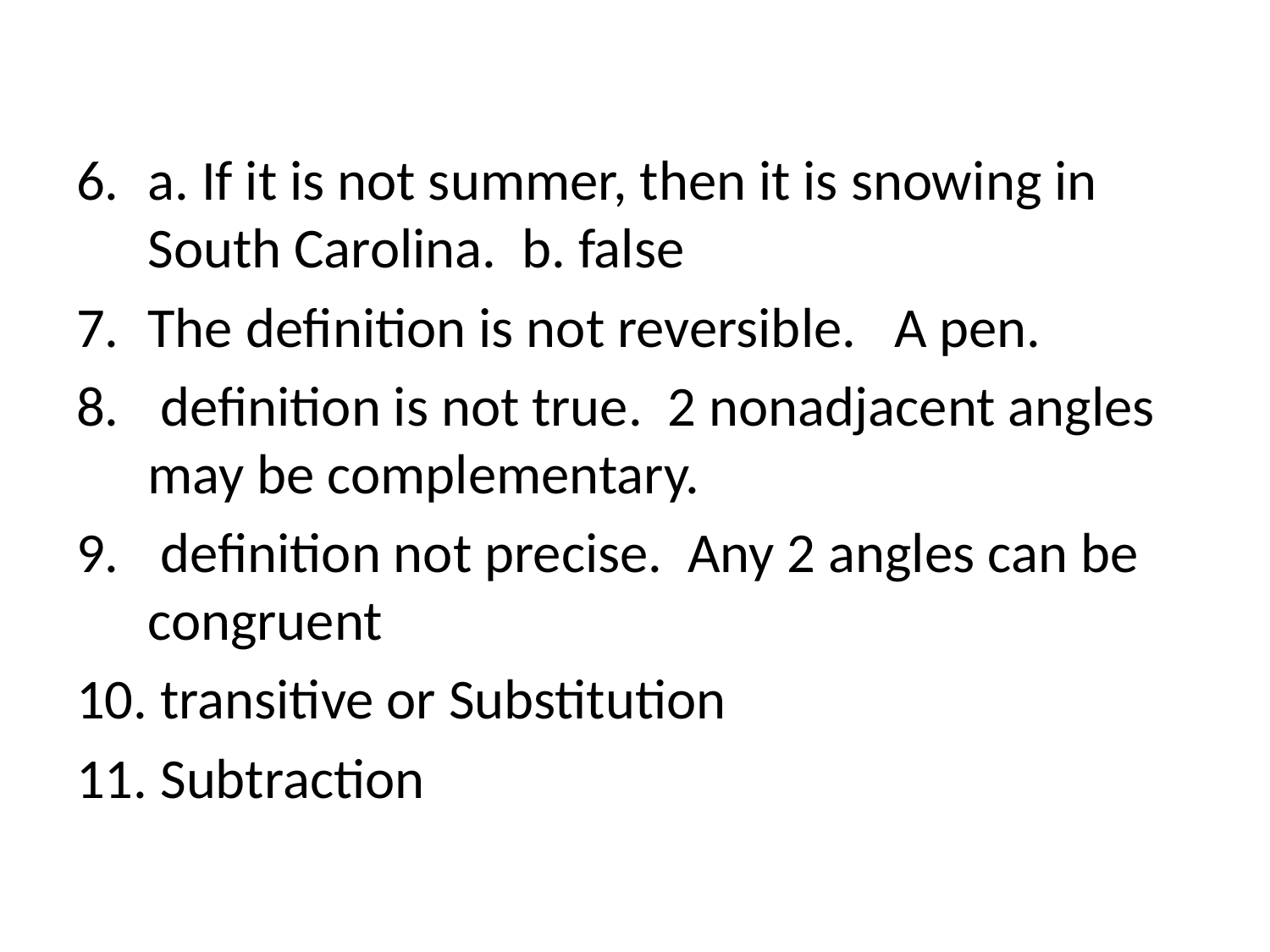

#
a. If it is not summer, then it is snowing in South Carolina.  b. false
The definition is not reversible.   A pen.
 definition is not true.  2 nonadjacent angles may be complementary.
 definition not precise.  Any 2 angles can be congruent
 transitive or Substitution
 Subtraction